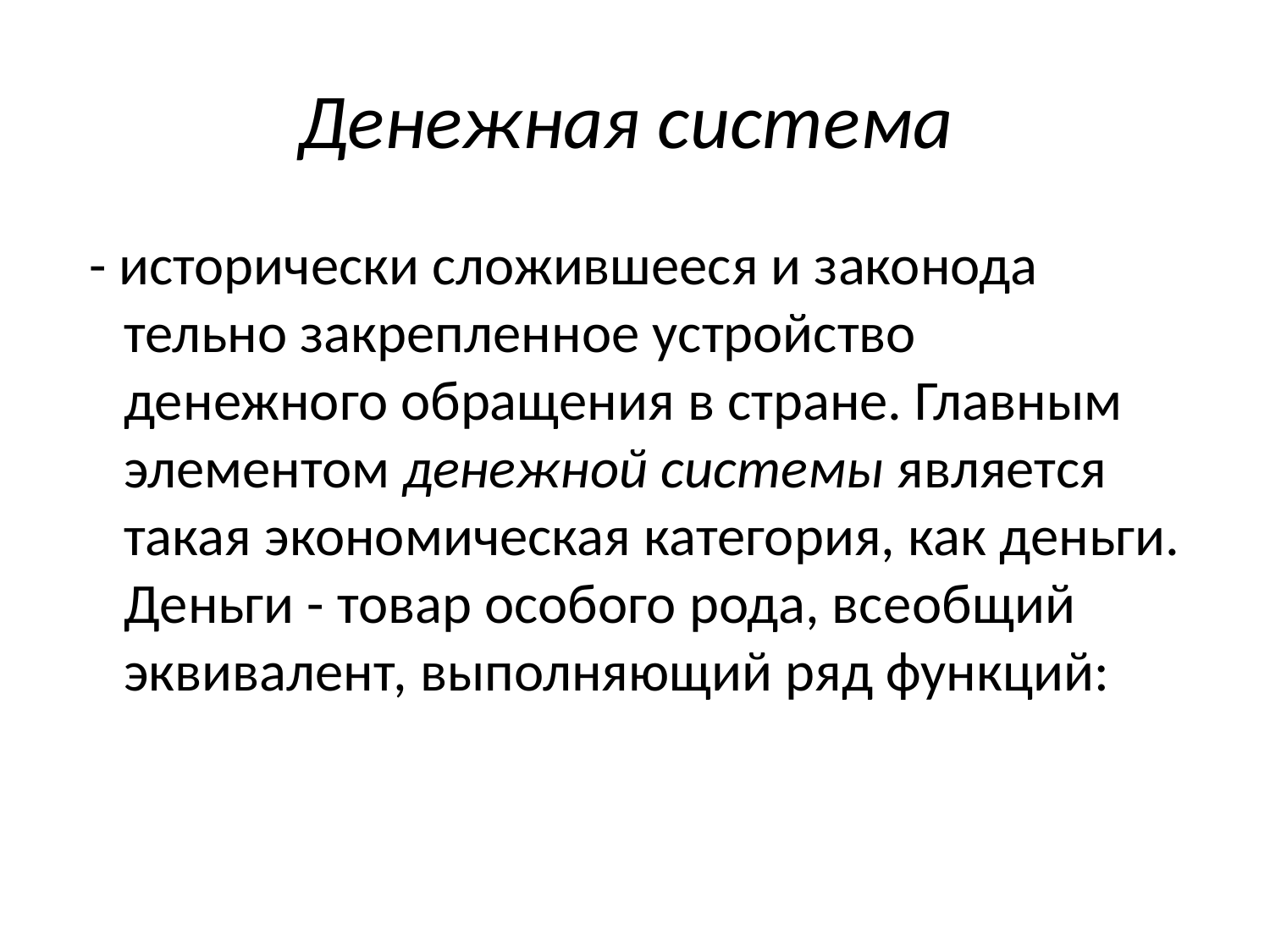

# Денежная система
 - исторически сложившееся и законода­тельно закрепленное устройство денежного обращения в стране. Главным элементом денежной системы является такая экономическая категория, как деньги. Деньги - товар особого рода, все­общий эквивалент, выполняющий ряд функций: